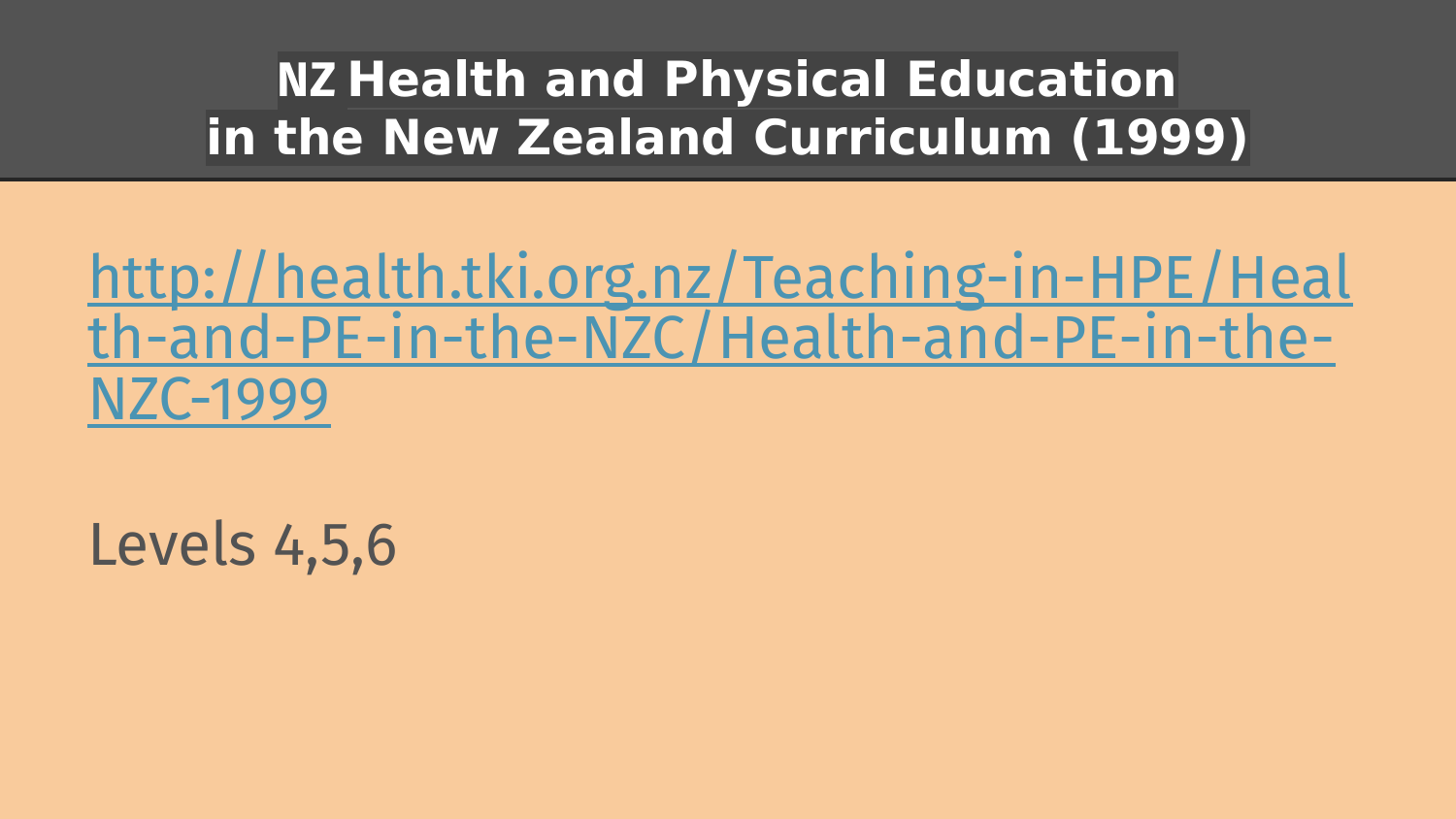

# NZ Health and Physical Education
in the New Zealand Curriculum (1999)
http://health.tki.org.nz/Teaching-in-HPE/Health-and-PE-in-the-NZC/Health-and-PE-in-the-NZC-1999

Levels 4,5,6